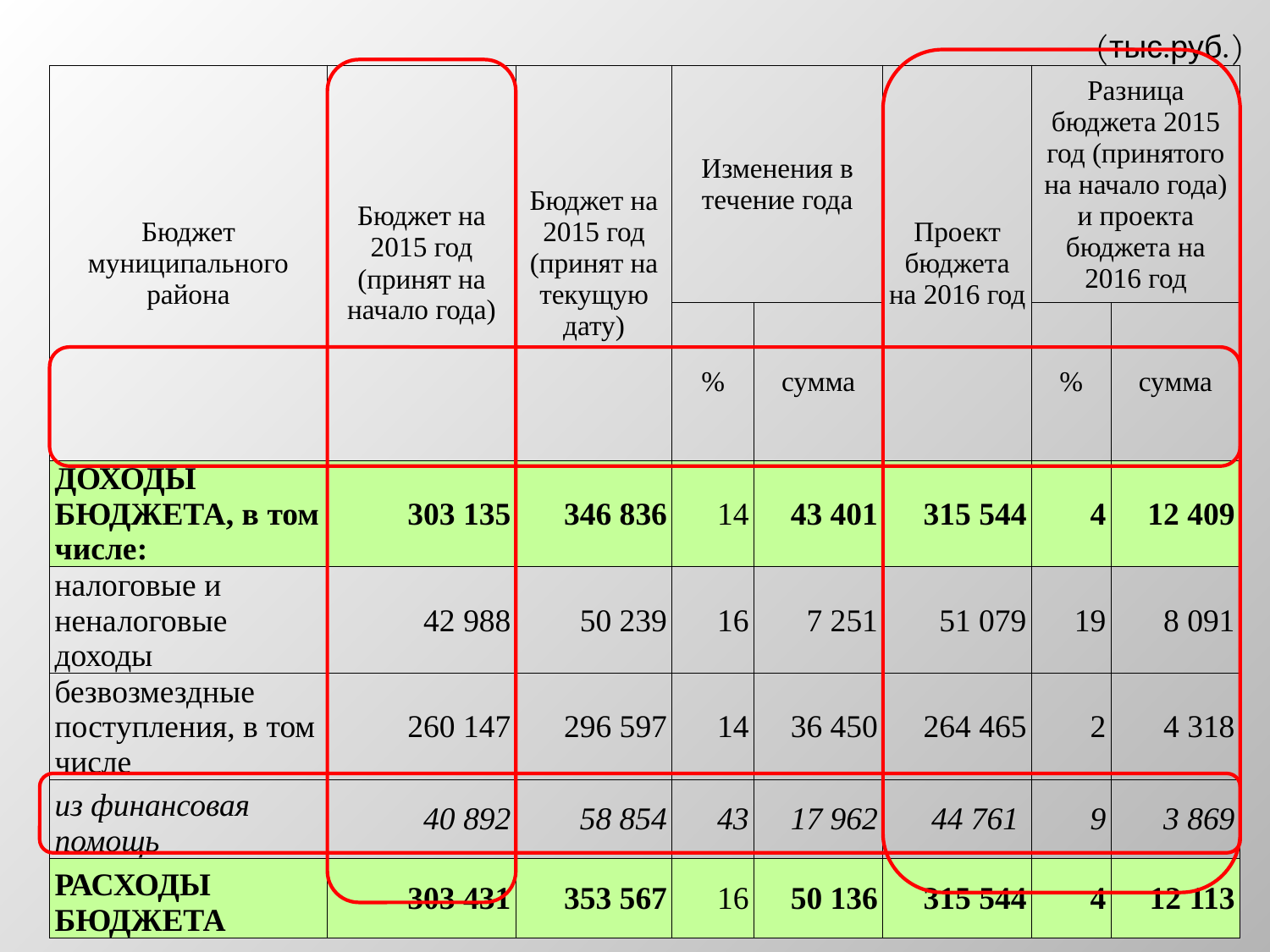

(тыс.руб.)

| Бюджет муниципального района | Бюджет на 2015 год (принят на начало года) | Бюджет на 2015 год (принят на текущую дату) | Изменения в течение года |  | Проект бюджета на 2016 год | Разница бюджета 2015 год (принятого на начало года) и проекта бюджета на 2016 год |  |
| --- | --- | --- | --- | --- | --- | --- | --- |
|  |  |  | % | сумма |  | % | сумма |
| ДОХОДЫ БЮДЖЕТА, в том числе: | 303 135 | 346 836 | 14 | 43 401 | 315 544 | 4 | 12 409 |
| налоговые и неналоговые доходы | 42 988 | 50 239 | 16 | 7 251 | 51 079 | 19 | 8 091 |
| безвозмездные поступления, в том числе | 260 147 | 296 597 | 14 | 36 450 | 264 465 | 2 | 4 318 |
| из финансовая помощь | 40 892 | 58 854 | 43 | 17 962 | 44 761 | 9 | 3 869 |
| РАСХОДЫ БЮДЖЕТА | 303 431 | 353 567 | 16 | 50 136 | 315 544 | 4 | 12 113 |

16.12.2015
Зиминский район
23